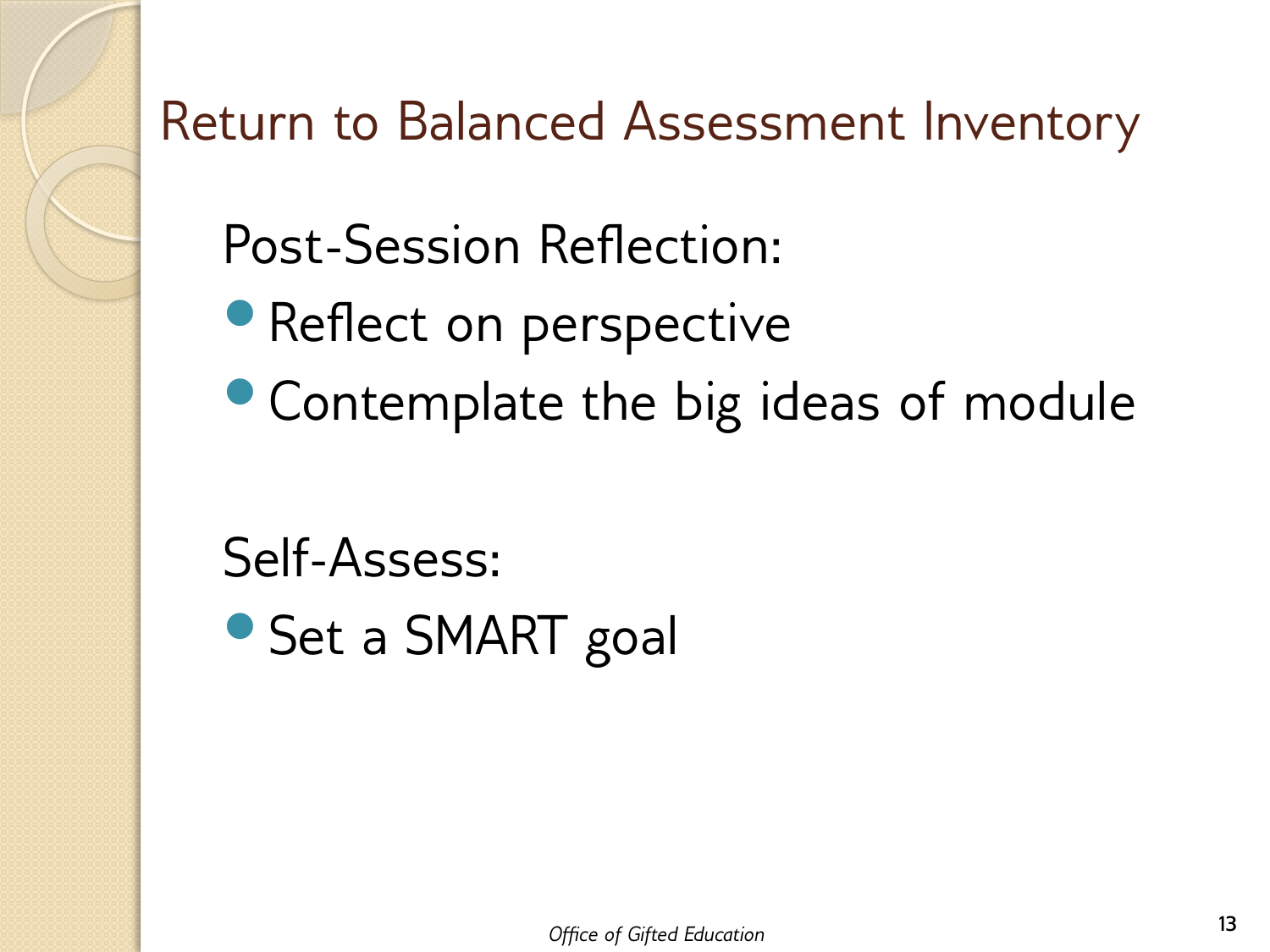

# Return to Balanced Assessment Inventory
Post-Session Reflection:
Reflect on perspective
Contemplate the big ideas of module

Self-Assess:
Set a SMART goal

13
Office of Gifted Education